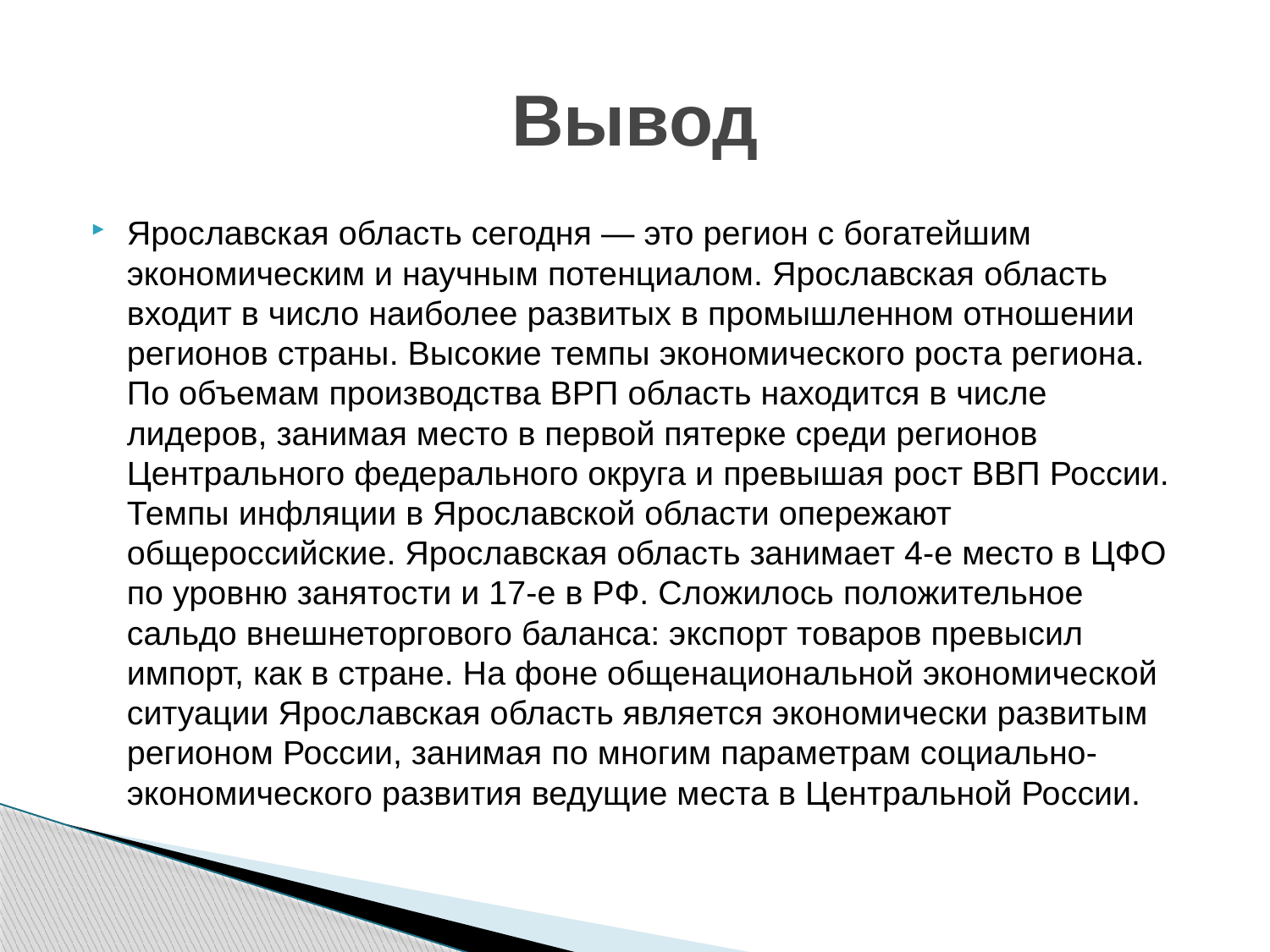

# Вывод
Ярославская область сегодня — это регион с богатейшим экономическим и научным потенциалом. Ярославская область входит в число наиболее развитых в промышленном отношении регионов страны. Высокие темпы экономического роста региона. По объемам производства ВРП область находится в числе лидеров, занимая место в первой пятерке среди регионов Центрального федерального округа и превышая рост ВВП России. Темпы инфляции в Ярославской области опережают общероссийские. Ярославская область занимает 4-е место в ЦФО по уровню занятости и 17-е в РФ. Сложилось положительное сальдо внешнеторгового баланса: экспорт товаров превысил импорт, как в стране. На фоне общенациональной экономической ситуации Ярославская область является экономически развитым регионом России, занимая по многим параметрам социально-экономического развития ведущие места в Центральной России.